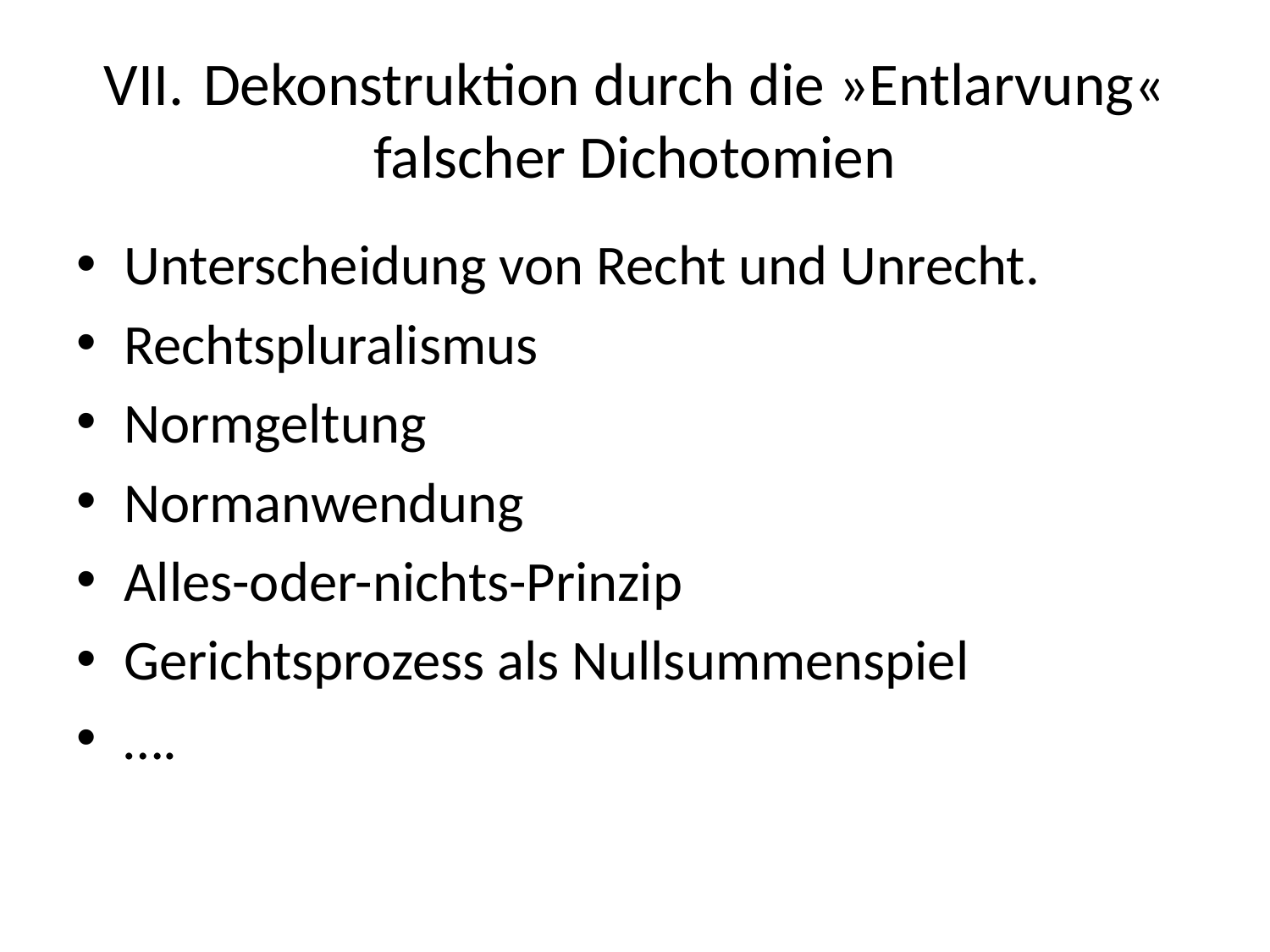

# VII.	Dekonstruktion durch die »Entlarvung« falscher Dichotomien
Unterscheidung von Recht und Unrecht.
Rechtspluralismus
Normgeltung
Normanwendung
Alles-oder-nichts-Prinzip
Gerichtsprozess als Nullsummenspiel
….